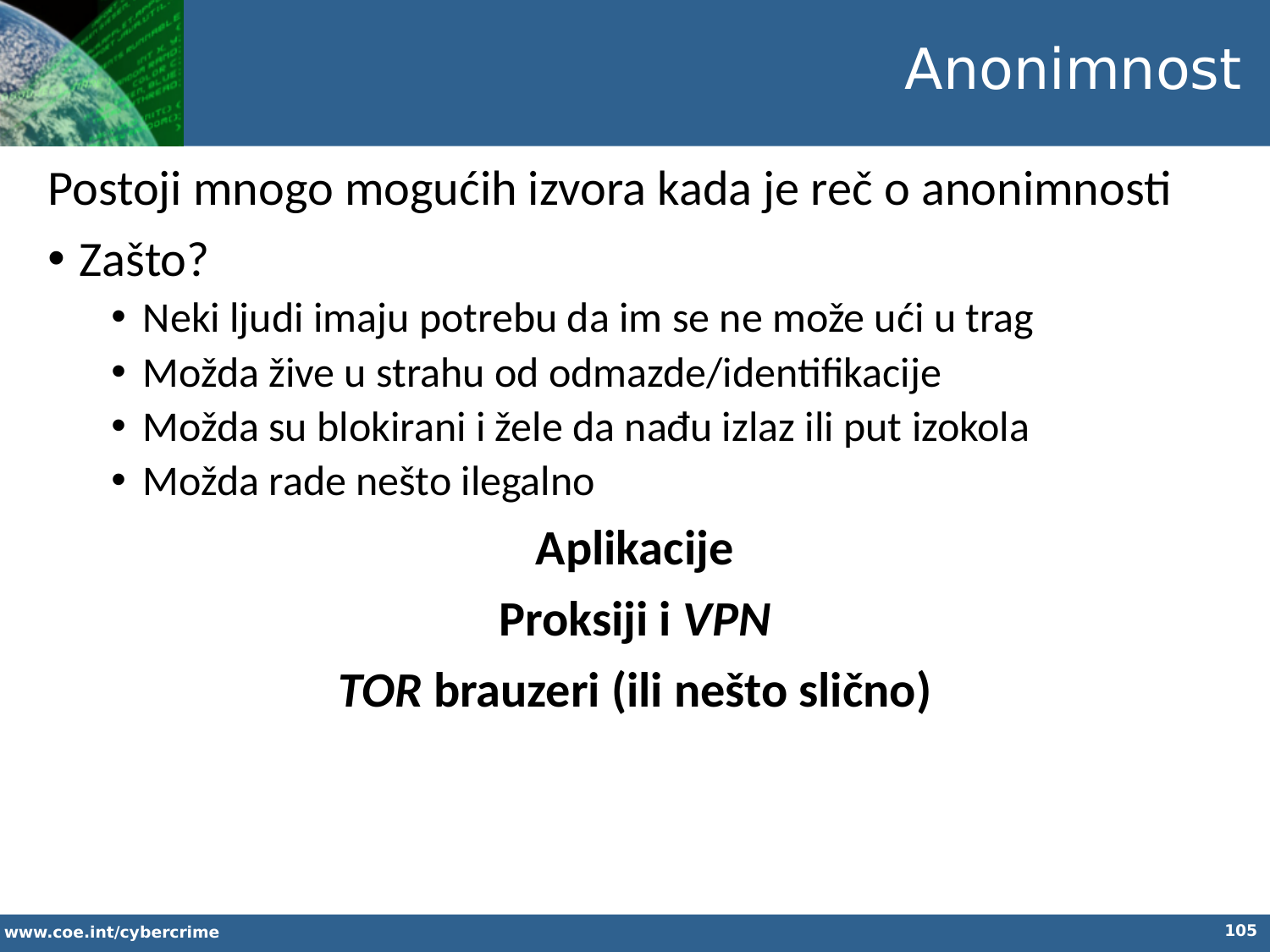

Anonimnost
Postoji mnogo mogućih izvora kada je reč o anonimnosti
Zašto?
Neki ljudi imaju potrebu da im se ne može ući u trag
Možda žive u strahu od odmazde/identifikacije
Možda su blokirani i žele da nađu izlaz ili put izokola
Možda rade nešto ilegalno
Aplikacije
Proksiji i VPN
TOR brauzeri (ili nešto slično)